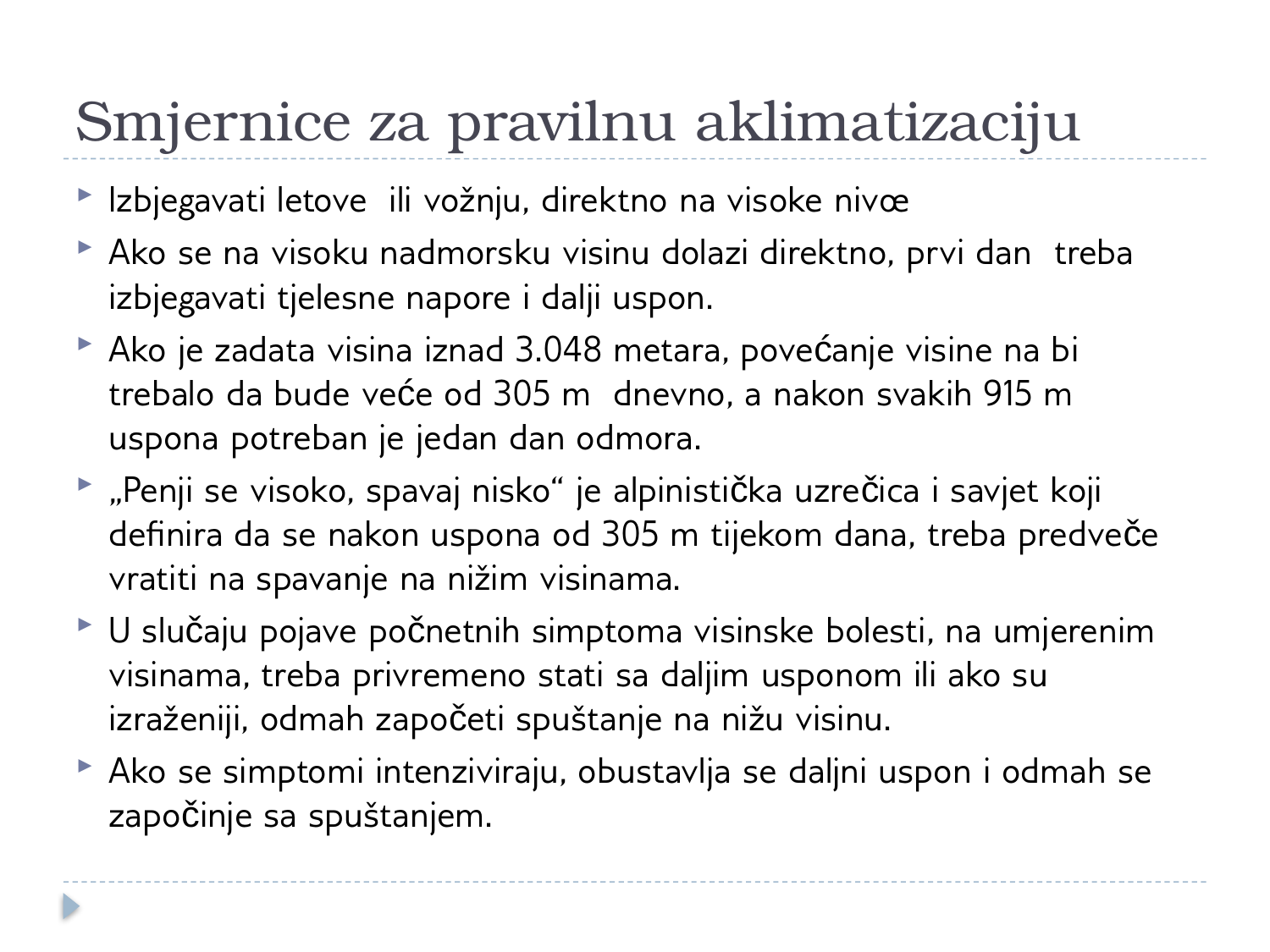

# Smjernice za pravilnu aklimatizaciju
Izbjegavati letove  ili vožnju, direktno na visoke nivoe
Ako se na visoku nadmorsku visinu dolazi direktno, prvi dan  treba izbjegavati tjelesne napore i dalji uspon.
Ako je zadata visina iznad 3.048 metara, povećanje visine na bi trebalo da bude veće od 305 m  dnevno, a nakon svakih 915 m uspona potreban je jedan dan odmora.
„Penji se visoko, spavaj nisko“ je alpinistička uzrečica i savjet koji definira da se nakon uspona od 305 m tijekom dana, treba predveče vratiti na spavanje na nižim visinama.
U slučaju pojave počnetnih simptoma visinske bolesti, na umjerenim visinama, treba privremeno stati sa daljim usponom ili ako su izraženiji, odmah započeti spuštanje na nižu visinu.
Ako se simptomi intenziviraju, obustavlja se daljni uspon i odmah se započinje sa spuštanjem.